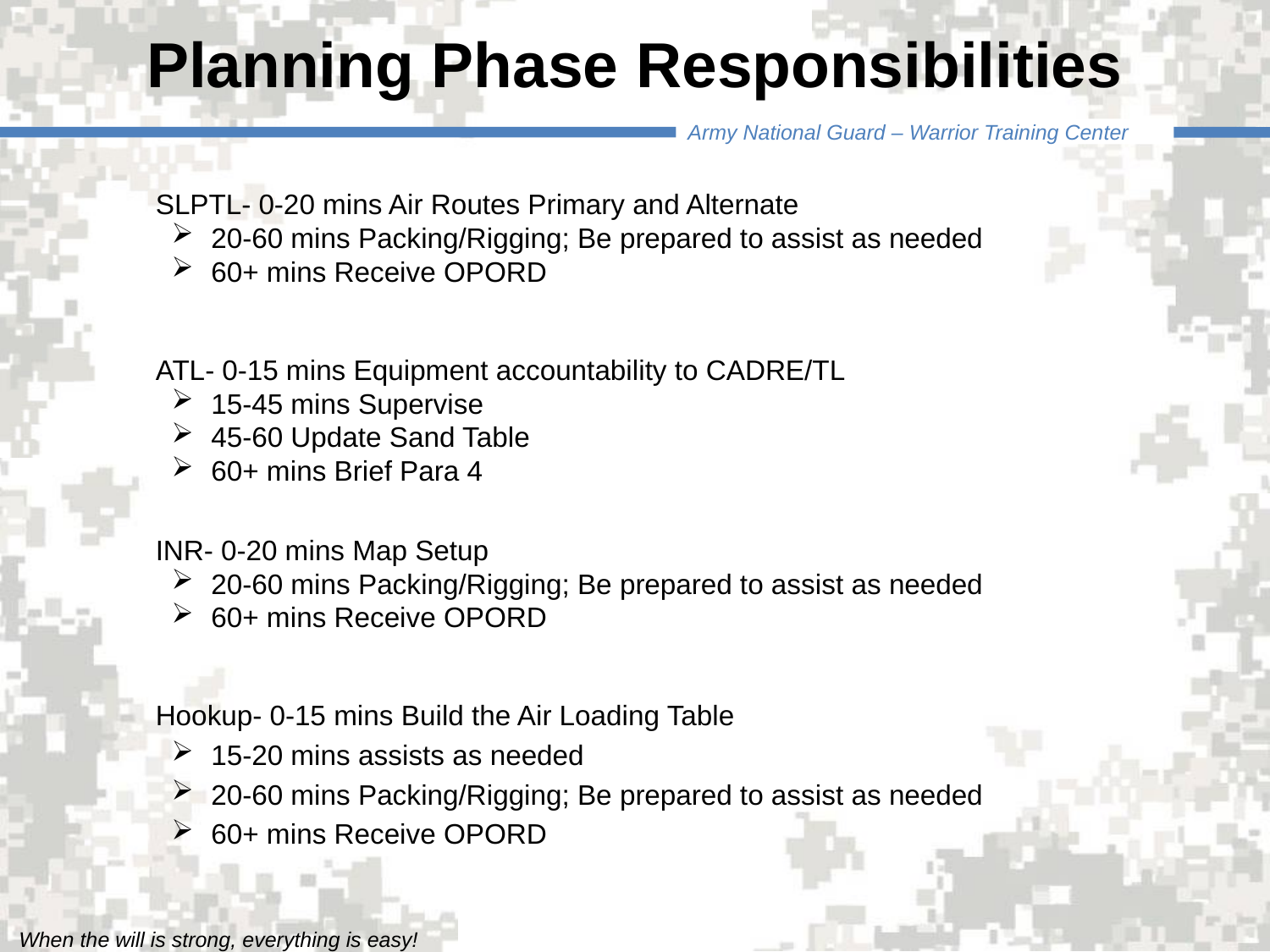

# Planning Phase Responsibilities
	SLPTL- 0-20 mins Air Routes Primary and Alternate
20-60 mins Packing/Rigging; Be prepared to assist as needed
60+ mins Receive OPORD

	ATL- 0-15 mins Equipment accountability to CADRE/TL
15-45 mins Supervise
45-60 Update Sand Table
60+ mins Brief Para 4

	INR- 0-20 mins Map Setup
20-60 mins Packing/Rigging; Be prepared to assist as needed
60+ mins Receive OPORD

	Hookup- 0-15 mins Build the Air Loading Table
15-20 mins assists as needed
20-60 mins Packing/Rigging; Be prepared to assist as needed
60+ mins Receive OPORD